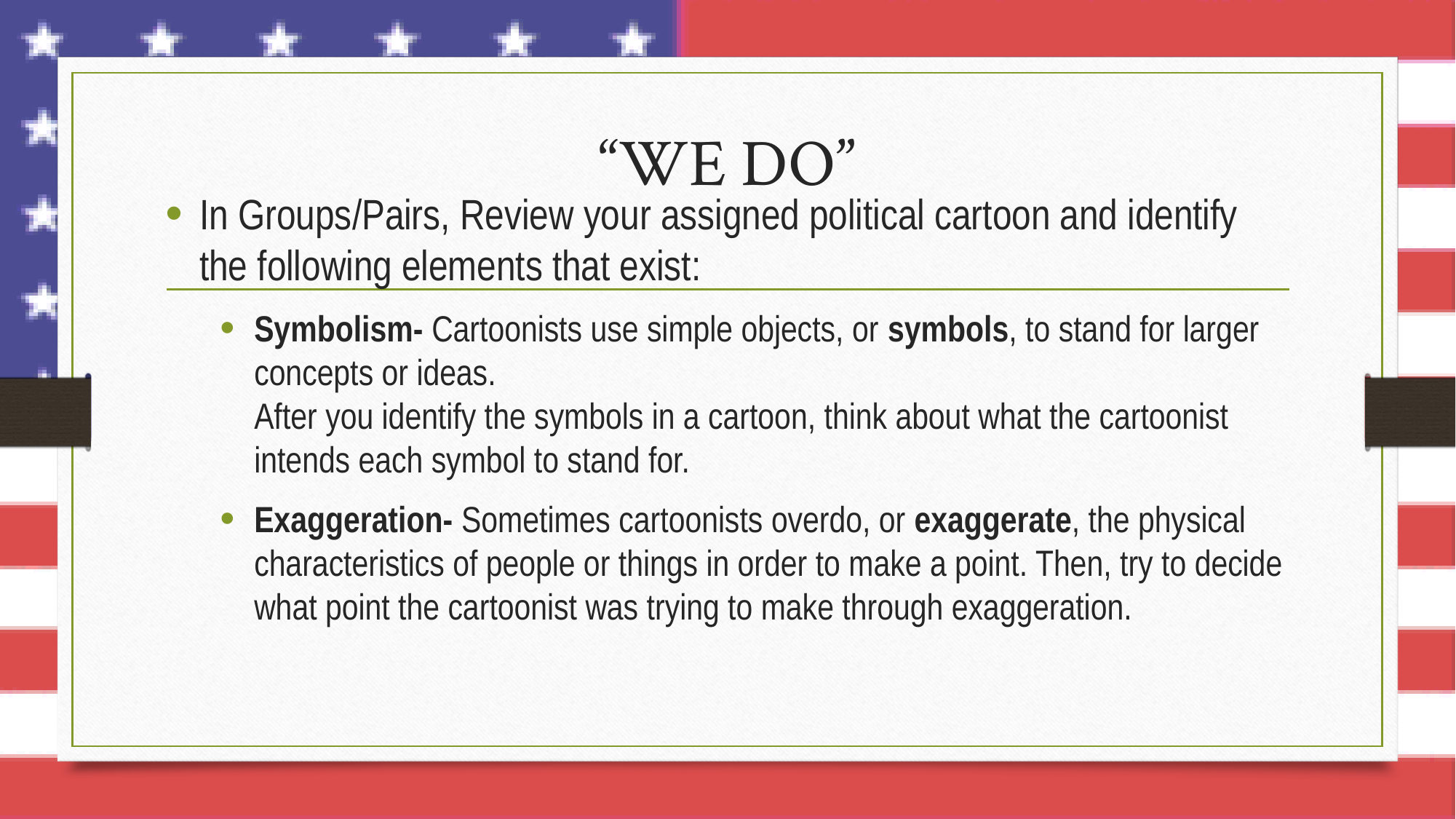

# “WE DO”
In Groups/Pairs, Review your assigned political cartoon and identify the following elements that exist:
Symbolism- Cartoonists use simple objects, or symbols, to stand for larger concepts or ideas.
After you identify the symbols in a cartoon, think about what the cartoonist intends each symbol to stand for.
Exaggeration- Sometimes cartoonists overdo, or exaggerate, the physical characteristics of people or things in order to make a point. Then, try to decide what point the cartoonist was trying to make through exaggeration.